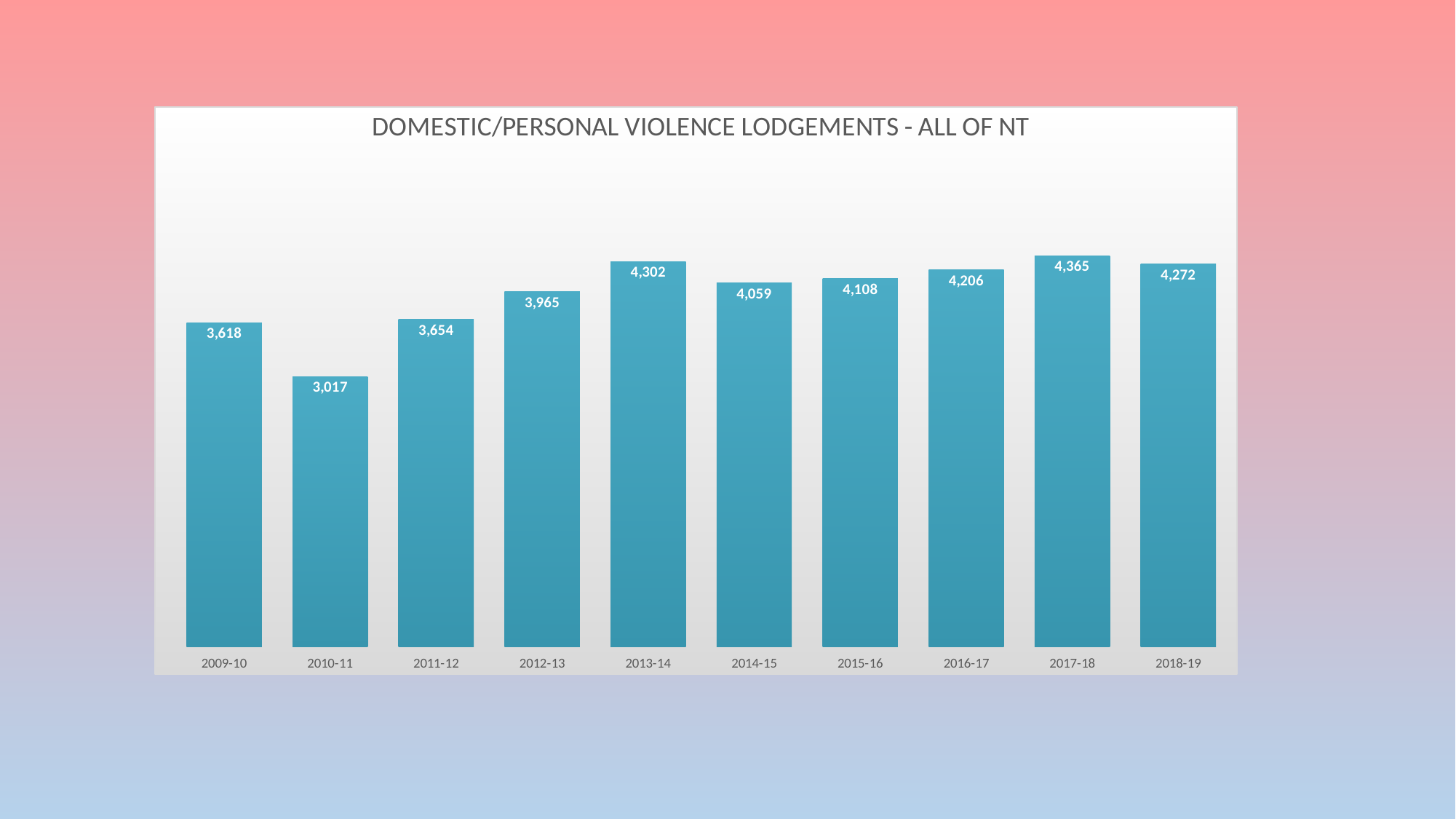

### Chart: DOMESTIC/PERSONAL VIOLENCE LODGEMENTS - ALL OF NT

| Category | Lodgements |
|---|---|
| 2009-10 | 3618.0 |
| 2010-11 | 3017.0 |
| 2011-12 | 3654.0 |
| 2012-13 | 3965.0 |
| 2013-14 | 4302.0 |
| 2014-15 | 4059.0 |
| 2015-16 | 4108.0 |
| 2016-17 | 4206.0 |
| 2017-18 | 4365.0 |
| 2018-19 | 4272.0 |
#